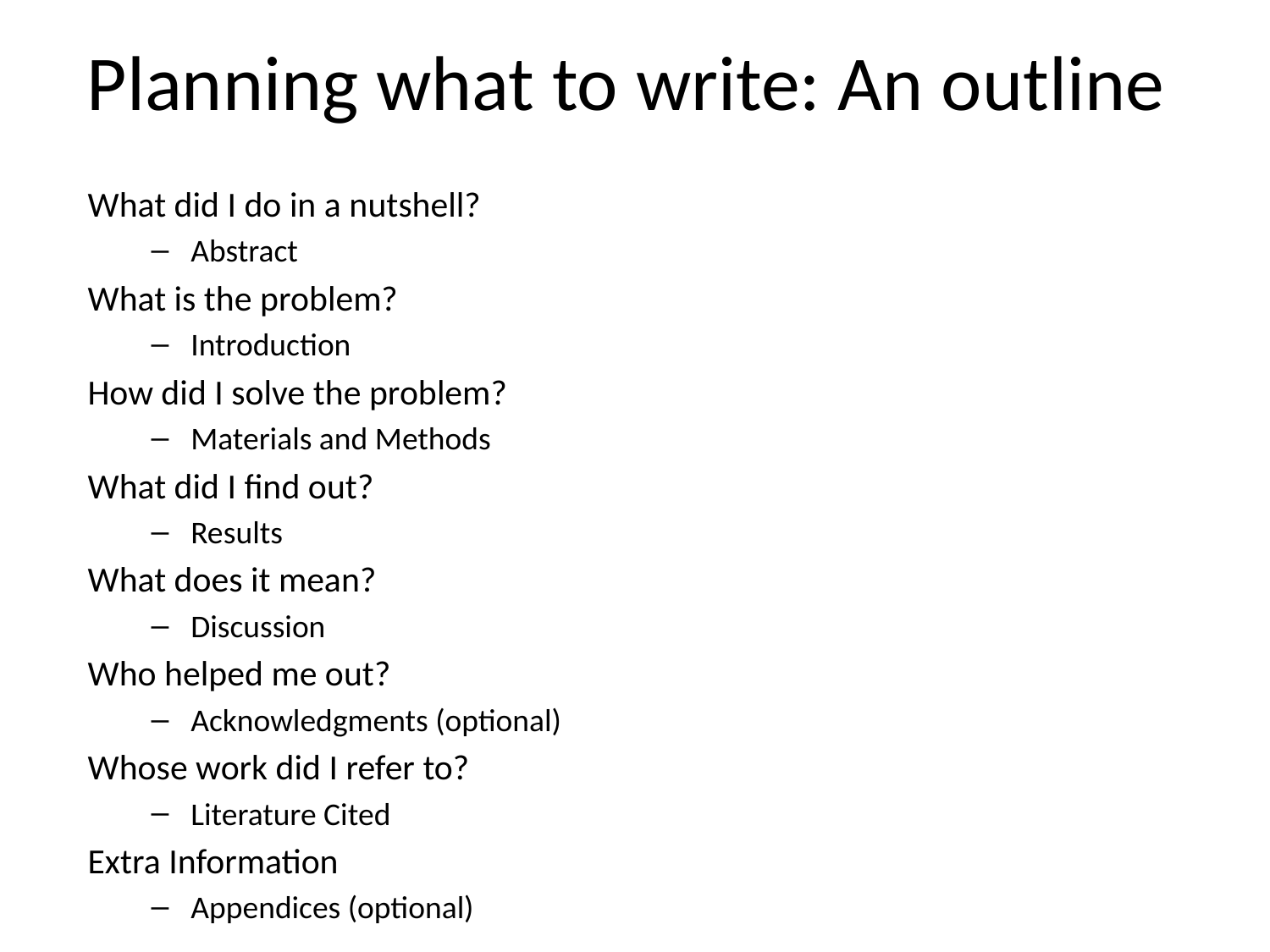

# Planning what to write: An outline

What did I do in a nutshell?
Abstract
What is the problem?
Introduction
How did I solve the problem?
Materials and Methods
What did I find out?
Results
What does it mean?
Discussion
Who helped me out?
Acknowledgments (optional)
Whose work did I refer to?
Literature Cited
Extra Information
Appendices (optional)